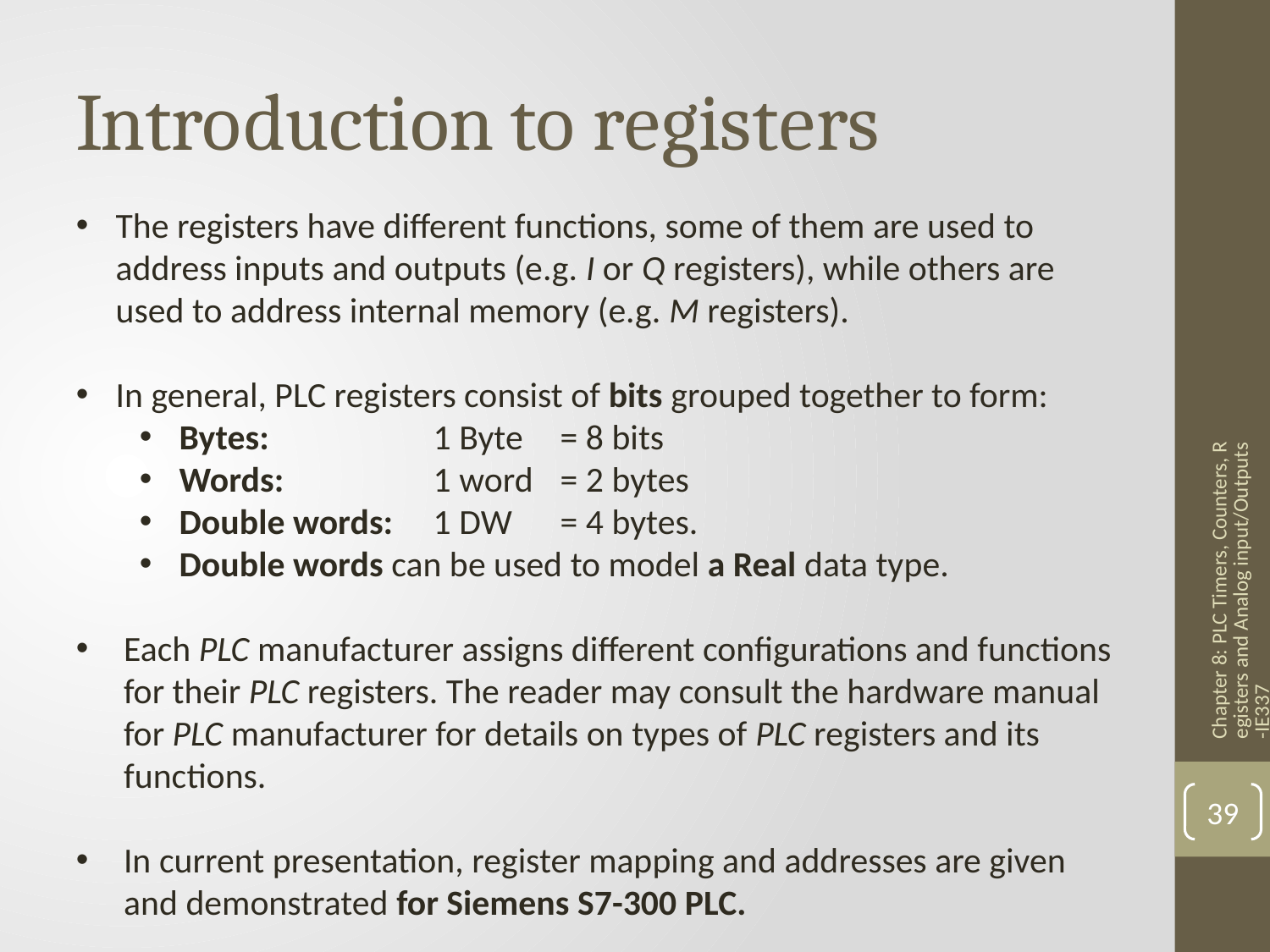

# Introduction to registers
The registers have different functions, some of them are used to address inputs and outputs (e.g. I or Q registers), while others are used to address internal memory (e.g. M registers).

In general, PLC registers consist of bits grouped together to form:
Bytes: 		1 Byte 	= 8 bits
Words: 		1 word	= 2 bytes
Double words: 	1 DW 	= 4 bytes.
Double words can be used to model a Real data type.

Each PLC manufacturer assigns different configurations and functions for their PLC registers. The reader may consult the hardware manual for PLC manufacturer for details on types of PLC registers and its functions.

In current presentation, register mapping and addresses are given and demonstrated for Siemens S7-300 PLC.
Chapter 8: PLC Timers, Counters, Registers and Analog input/Outputs -IE337
39